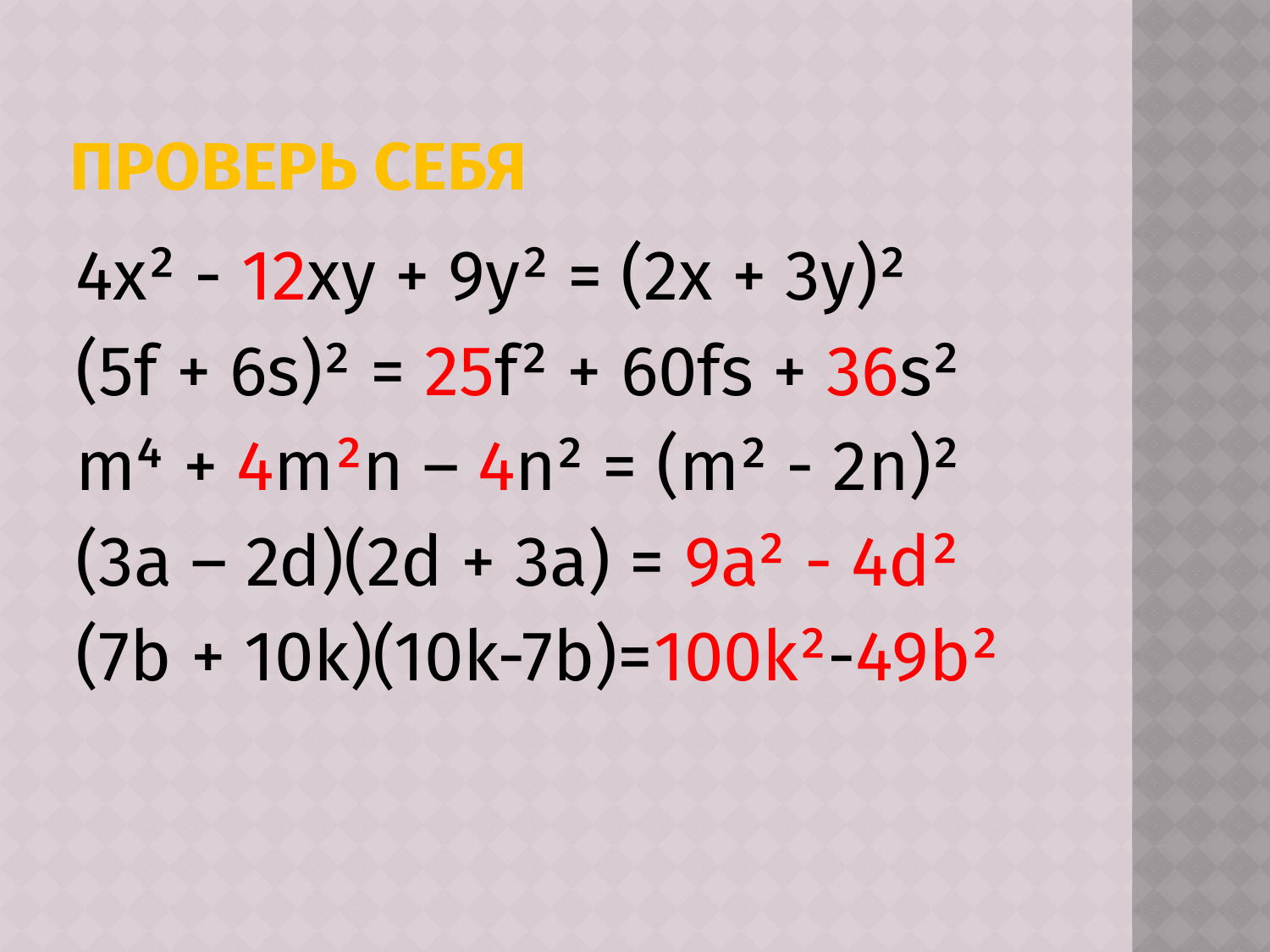

# Проверь себя
4x² - 12xy + 9y² = (2x + 3y)²
(5f + 6s)² = 25f² + 60fs + 36s²
m⁴ + 4m²n – 4n² = (m² - 2n)²
(3a – 2d)(2d + 3a) = 9a² - 4d²
(7b + 10k)(10k-7b)=100k²-49b²